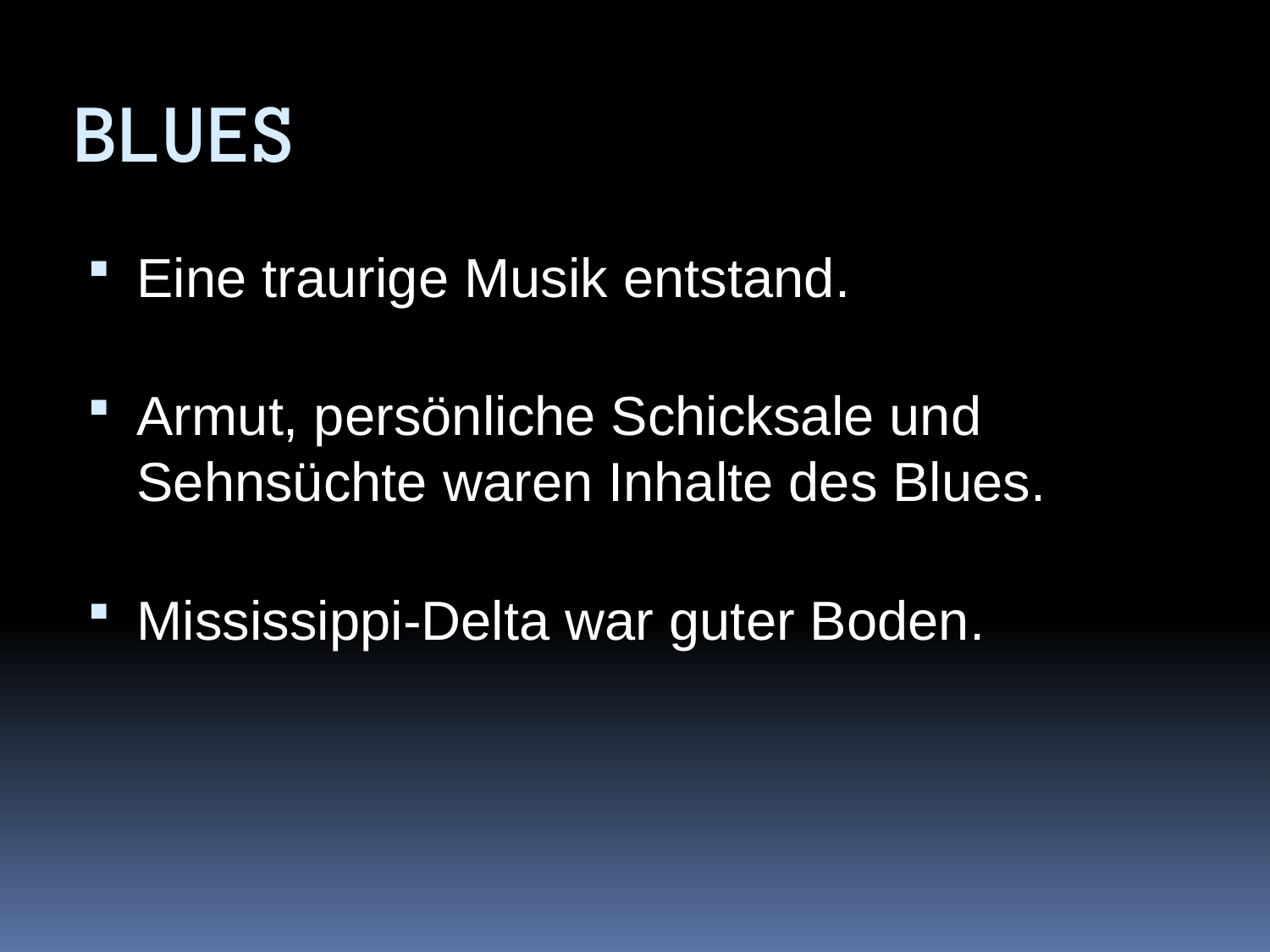

# BLUES
Eine traurige Musik entstand.

Armut, persönliche Schicksale und Sehnsüchte waren Inhalte des Blues.

Mississippi-Delta war guter Boden.